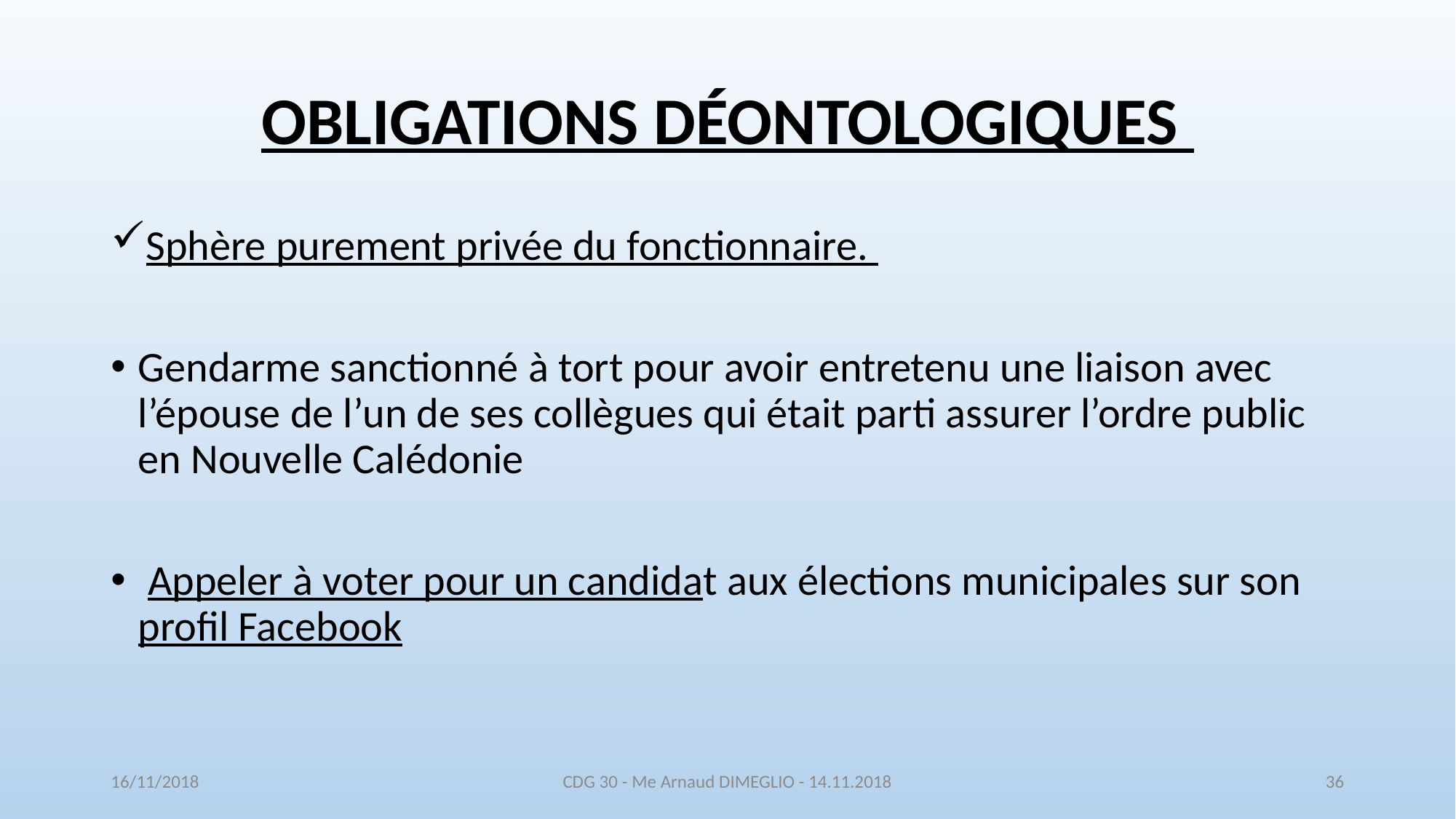

# OBLIGATIONS DÉONTOLOGIQUES
Sphère purement privée du fonctionnaire.

Gendarme sanctionné à tort pour avoir entretenu une liaison avec l’épouse de l’un de ses collègues qui était parti assurer l’ordre public en Nouvelle Calédonie

 Appeler à voter pour un candidat aux élections municipales sur son profil Facebook

16/11/2018
CDG 30 - Me Arnaud DIMEGLIO - 14.11.2018
36